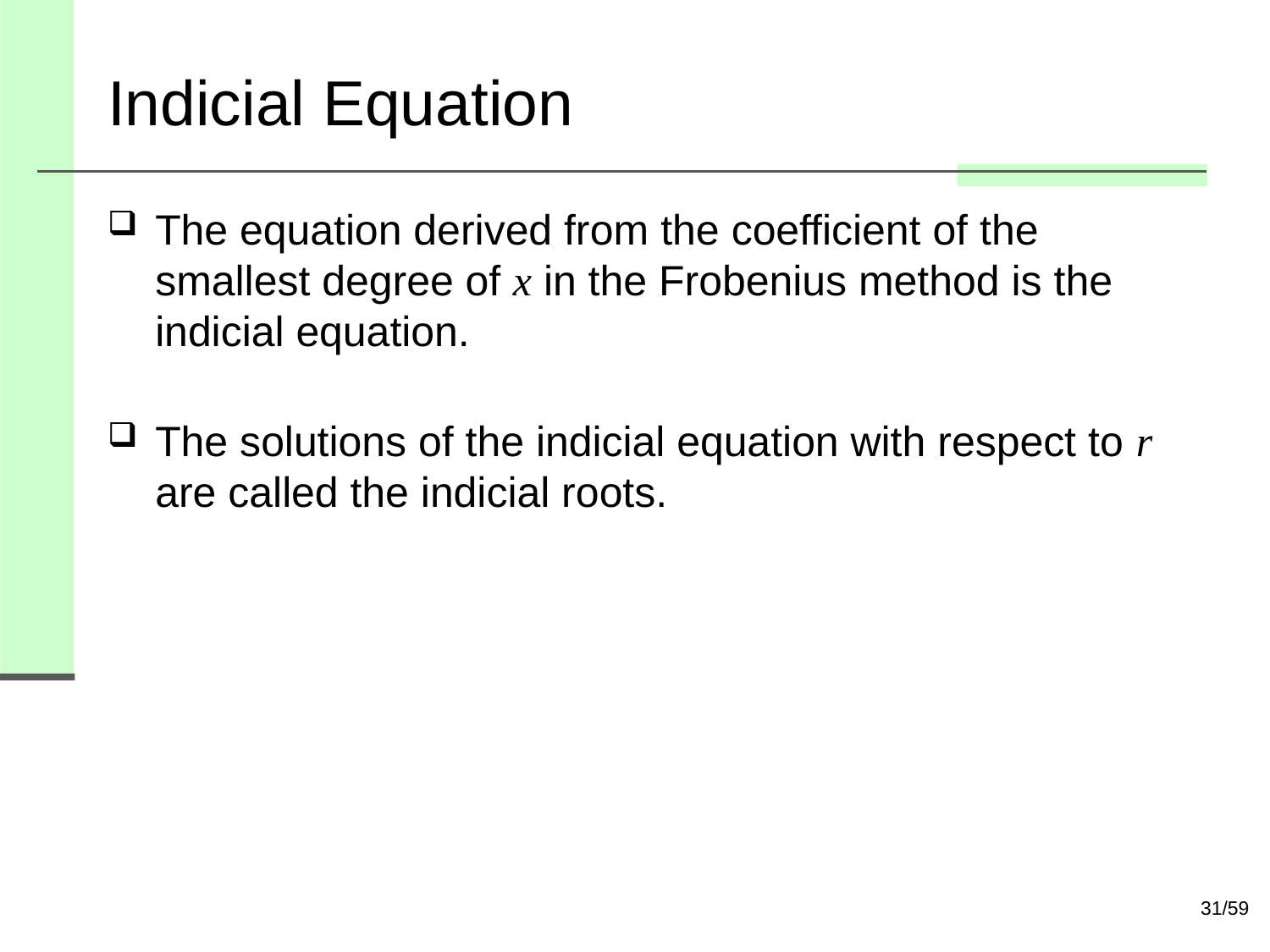

# Indicial Equation
The equation derived from the coefficient of the smallest degree of x in the Frobenius method is the indicial equation.
The solutions of the indicial equation with respect to r are called the indicial roots.
31